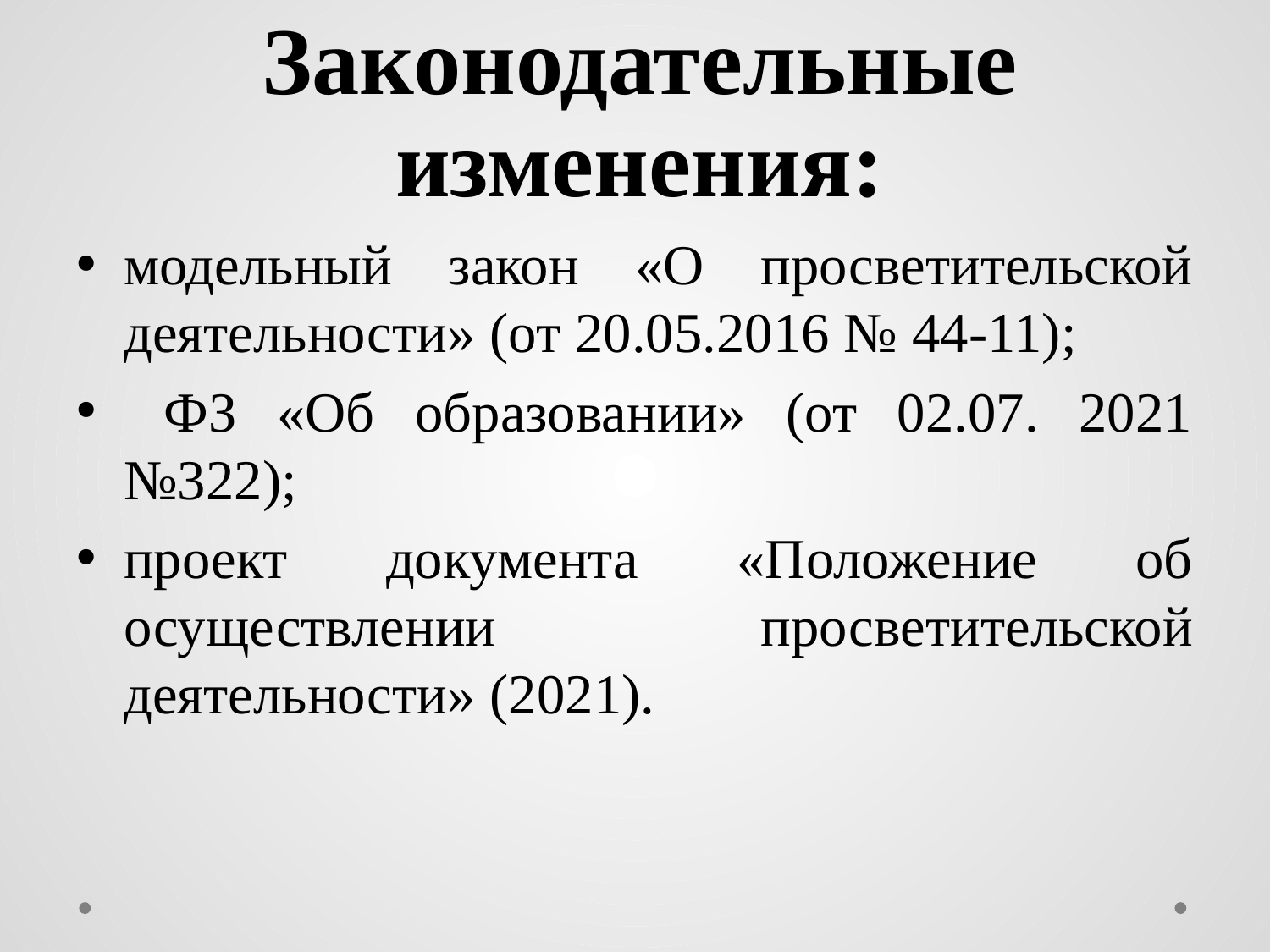

# Законодательные изменения:
модельный закон «О просветительской деятельности» (от 20.05.2016 № 44-11);
 ФЗ «Об образовании» (от 02.07. 2021 №322);
проект документа «Положение об осуществлении просветительской деятельности» (2021).